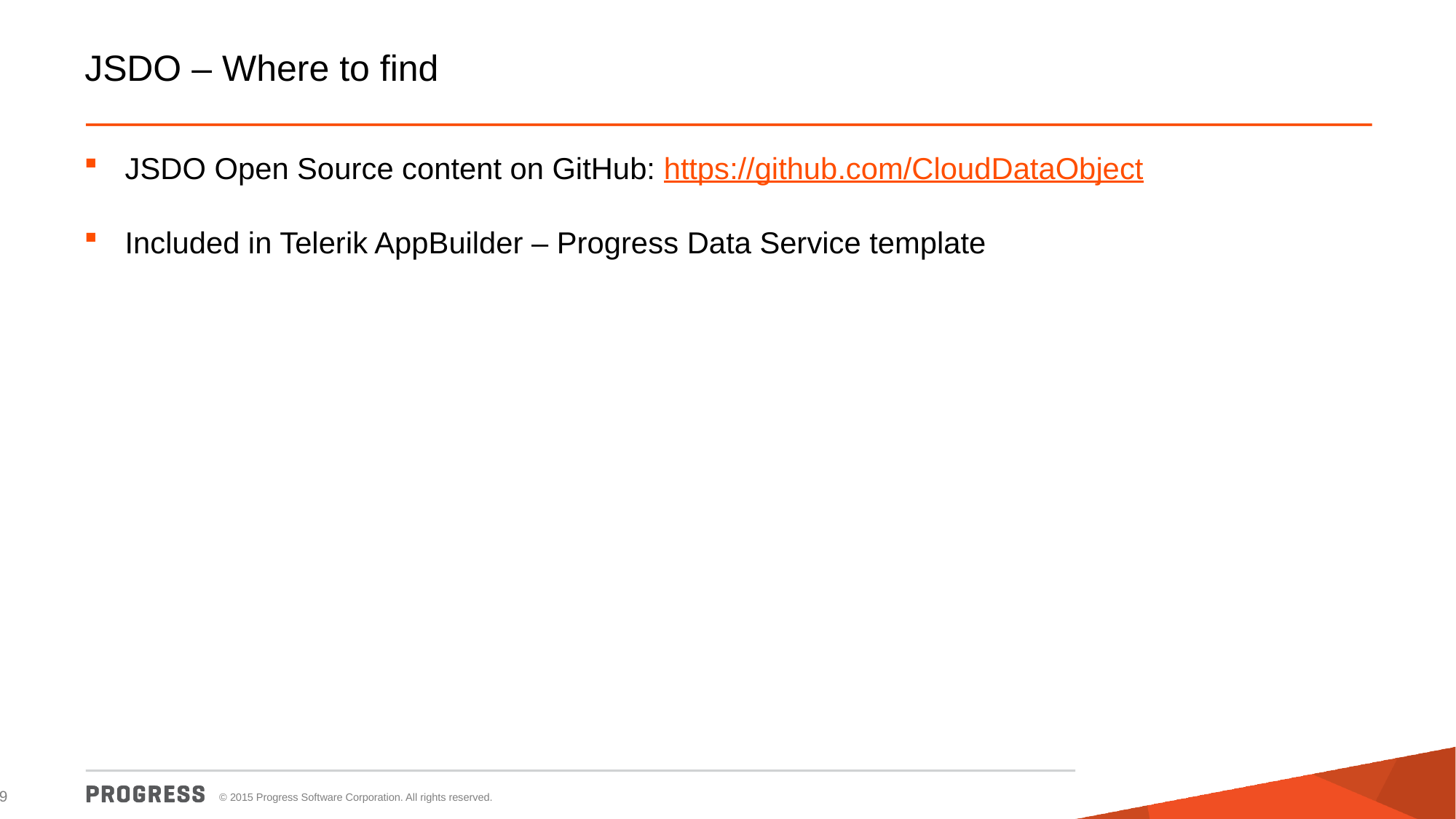

# JSDO – Where to find
JSDO Open Source content on GitHub: https://github.com/CloudDataObject
Included in Telerik AppBuilder – Progress Data Service template